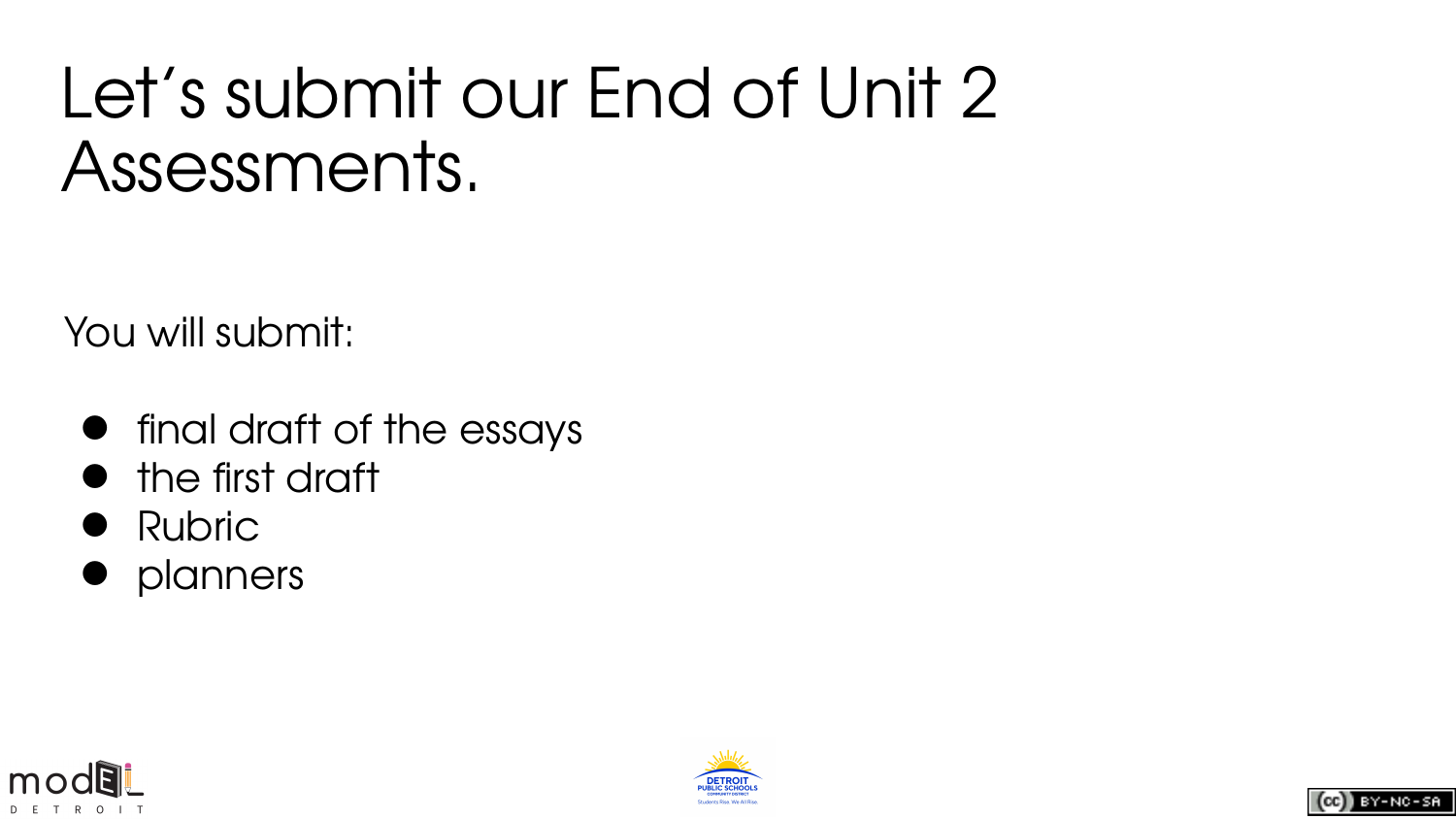

# Let’s submit our End of Unit 2 Assessments.

You will submit:

final draft of the essays
the first draft
Rubric
planners